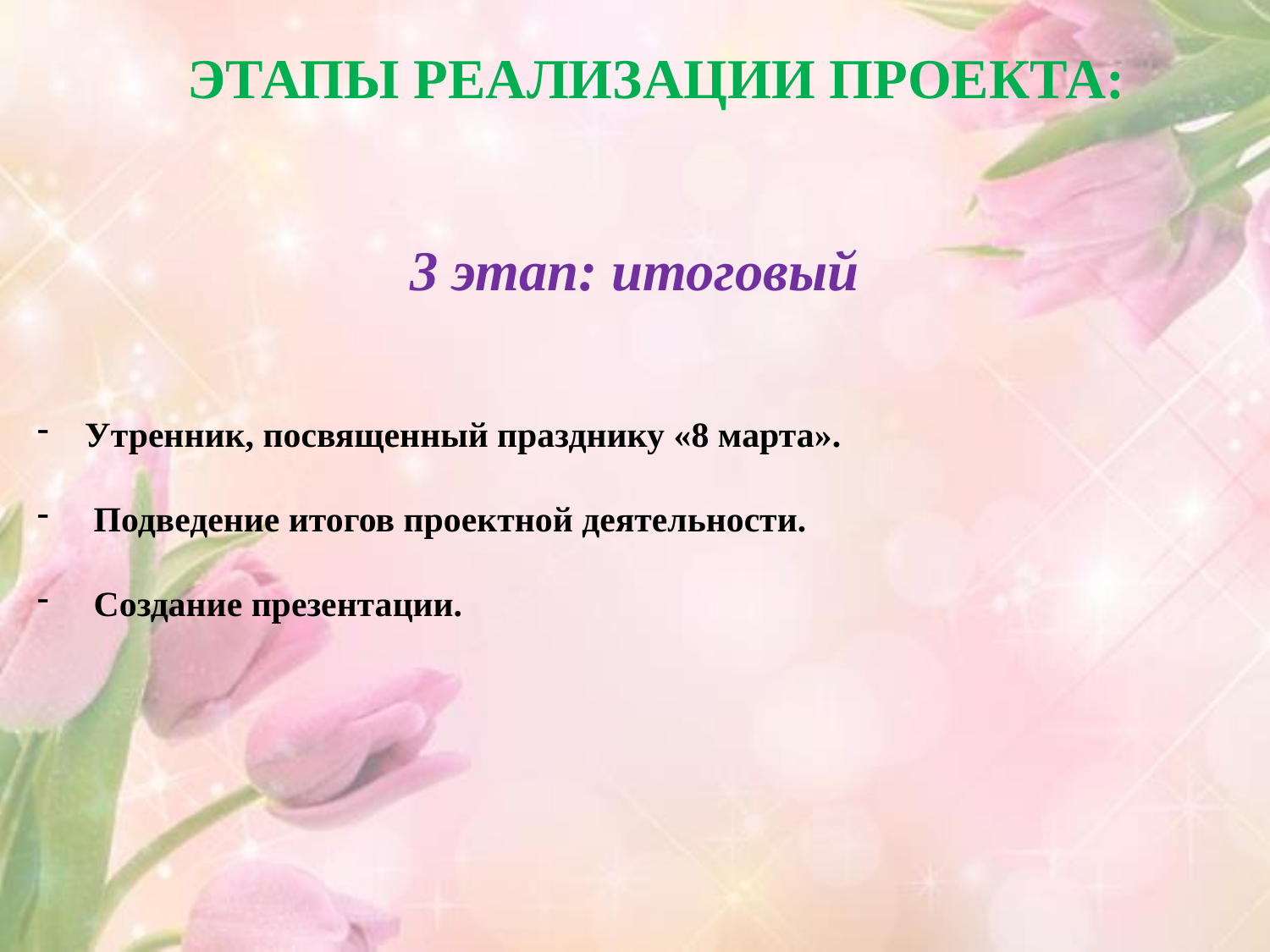

ЭТАПЫ РЕАЛИЗАЦИИ ПРОЕКТА:

3 этап: итоговый

Утренник, посвященный празднику «8 марта».

 Подведение итогов проектной деятельности.

 Создание презентации.